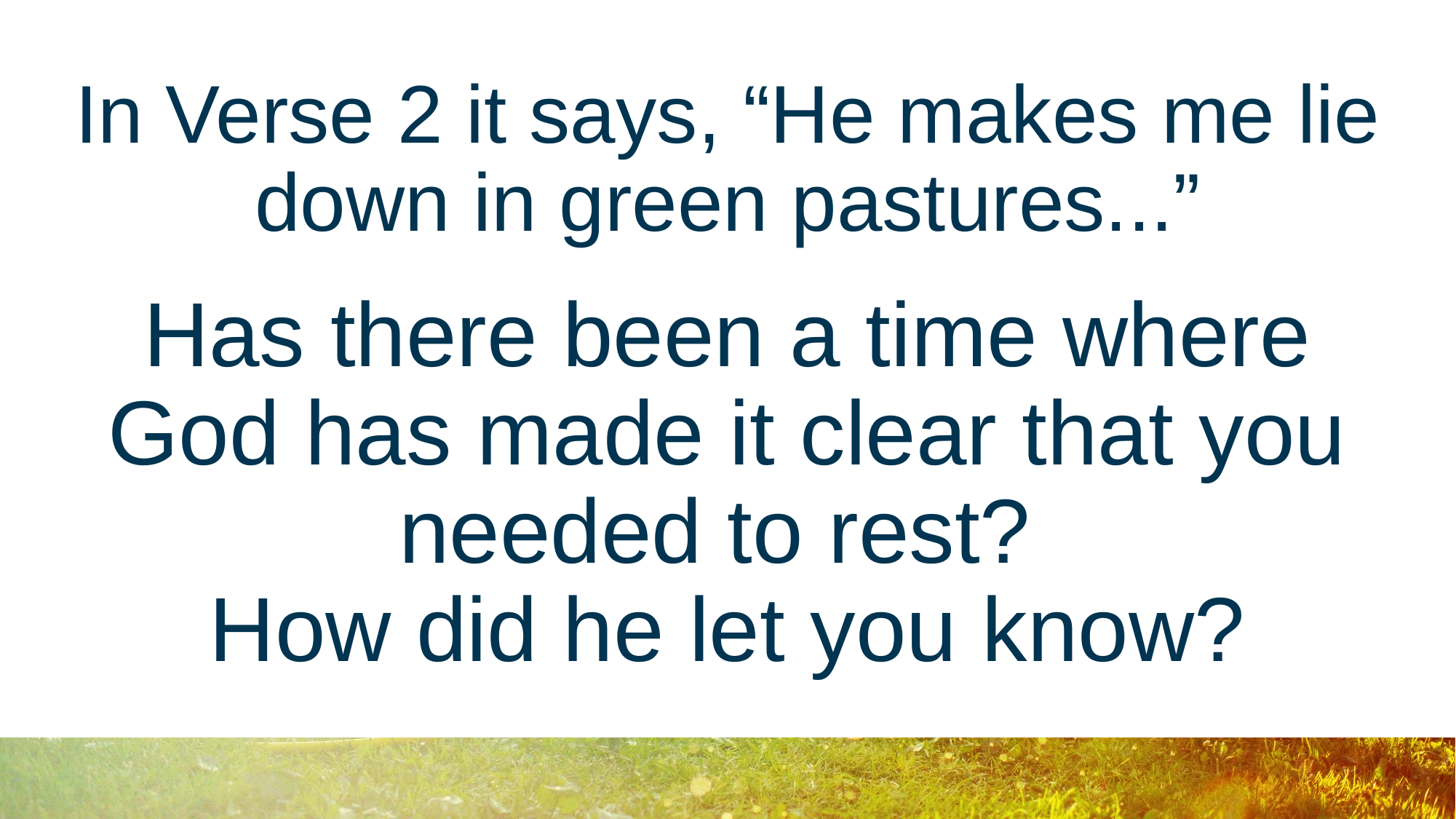

# In Verse 2 it says, “He makes me lie down in green pastures...” Has there been a time where God has made it clear that you needed to rest? How did he let you know?